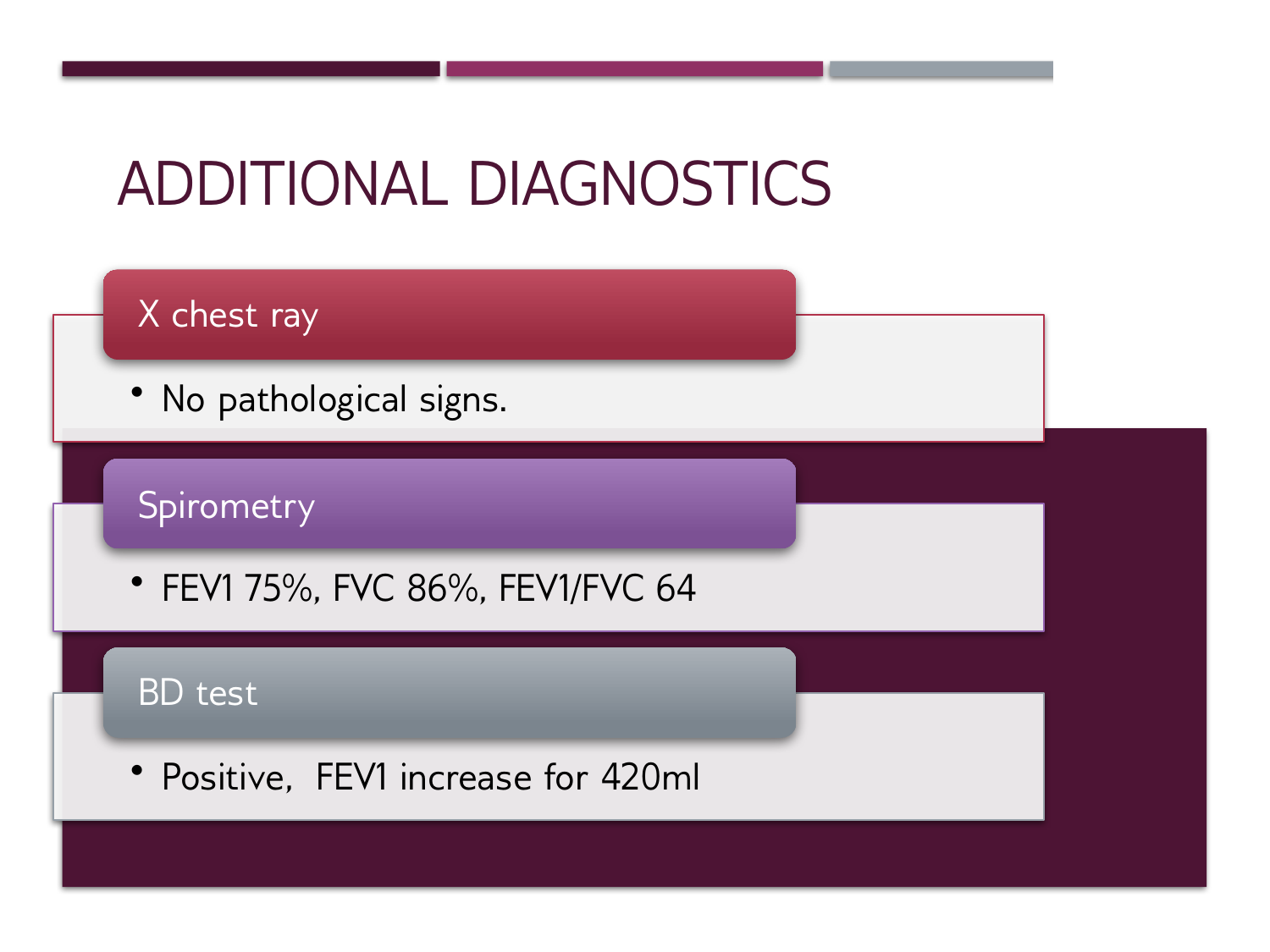

# ADDITIONAL DIAGNOSTICS
No pathological signs.
X chest ray
FEV1 75%, FVC 86%, FEV1/FVC 64

Spirometry

Positive,  FEV1 increase for 420ml
BD test